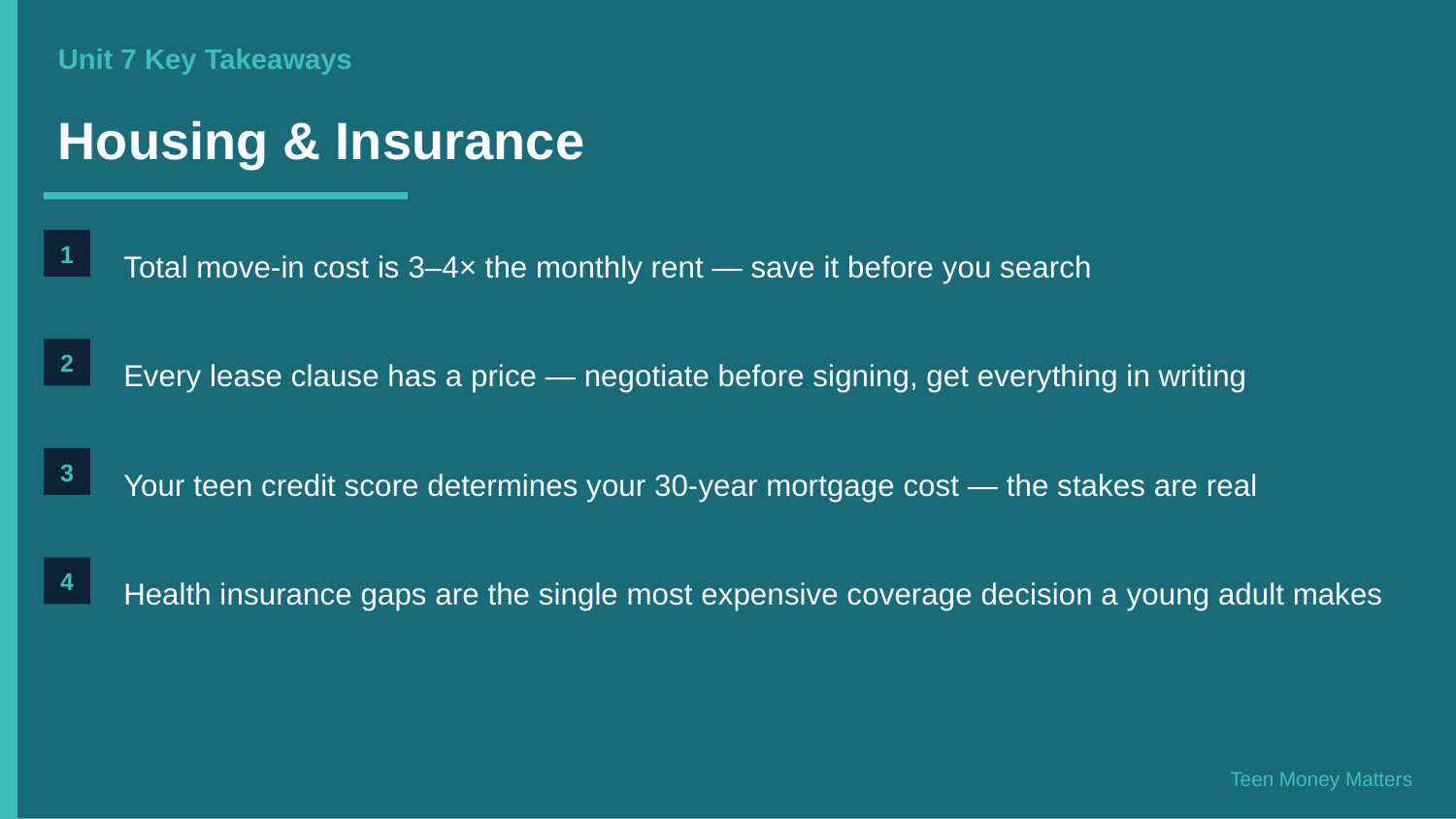

Unit 7 Key Takeaways
Housing & Insurance

Total move-in cost is 3–4× the monthly rent — save it before you search

1
Every lease clause has a price — negotiate before signing, get everything in writing

2
Your teen credit score determines your 30-year mortgage cost — the stakes are real

3
Health insurance gaps are the single most expensive coverage decision a young adult makes

4
Teen Money Matters